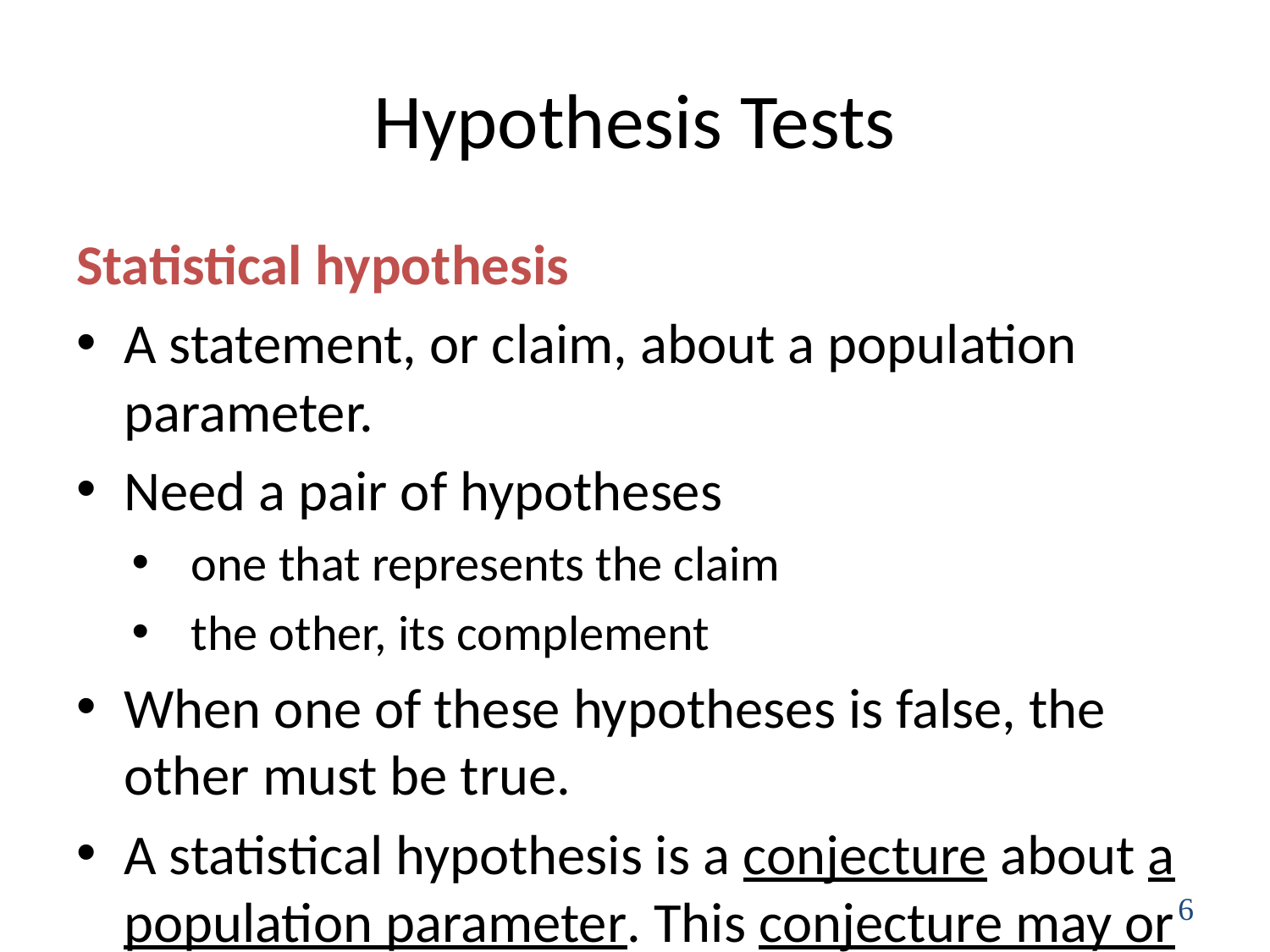

# Hypothesis Tests
Statistical hypothesis
A statement, or claim, about a population parameter.
Need a pair of hypotheses
 one that represents the claim
 the other, its complement
When one of these hypotheses is false, the other must be true.
A statistical hypothesis is a conjecture about a population parameter. This conjecture may or may not be true.

6